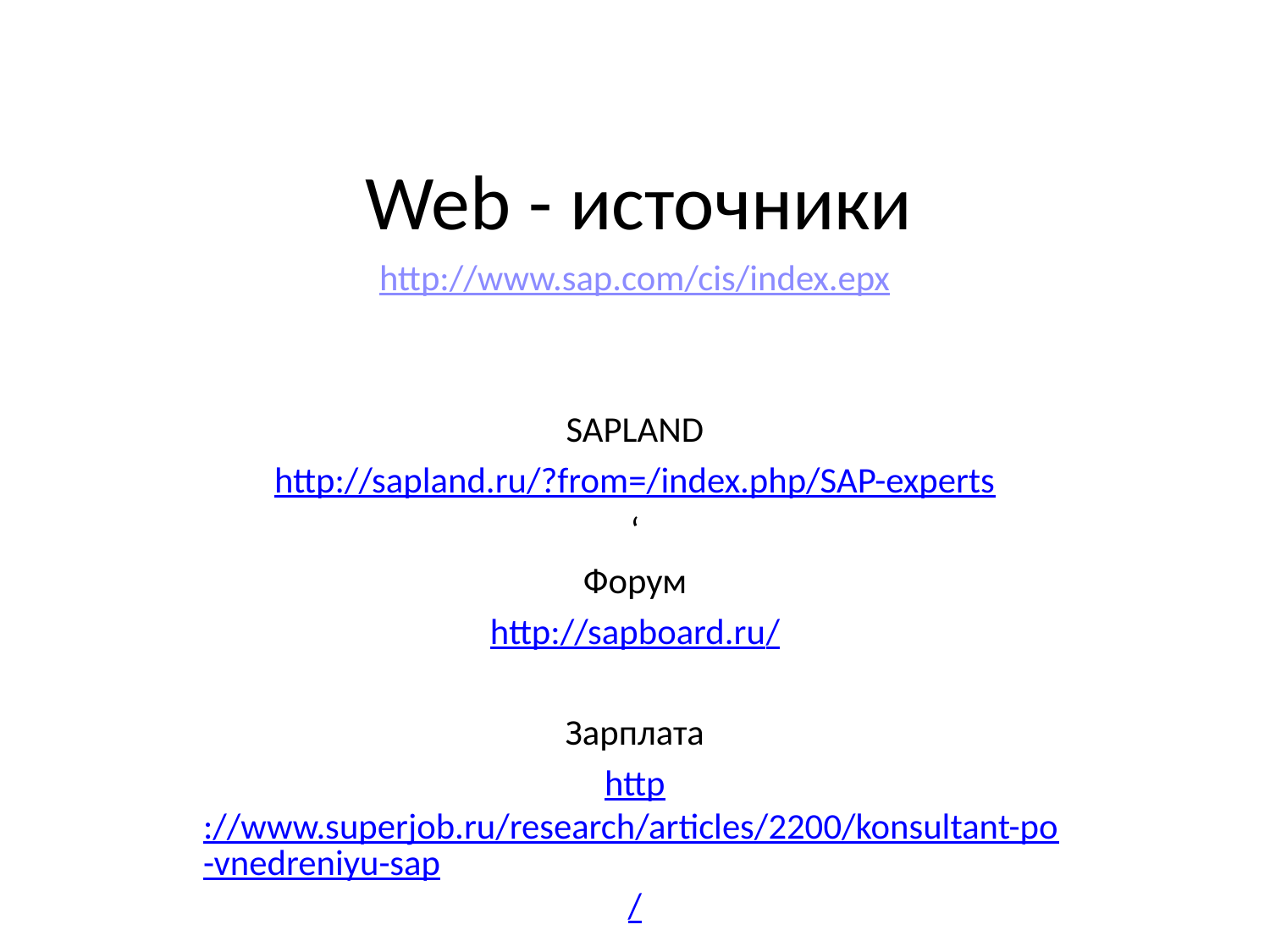

# Web - источники
http://www.sap.com/cis/index.epx

 SAPLAND
http://sapland.ru/?from=/index.php/SAP-experts
‘
Форум
http://sapboard.ru/

Зарплата
http://www.superjob.ru/research/articles/2200/konsultant-po-vnedreniyu-sap/